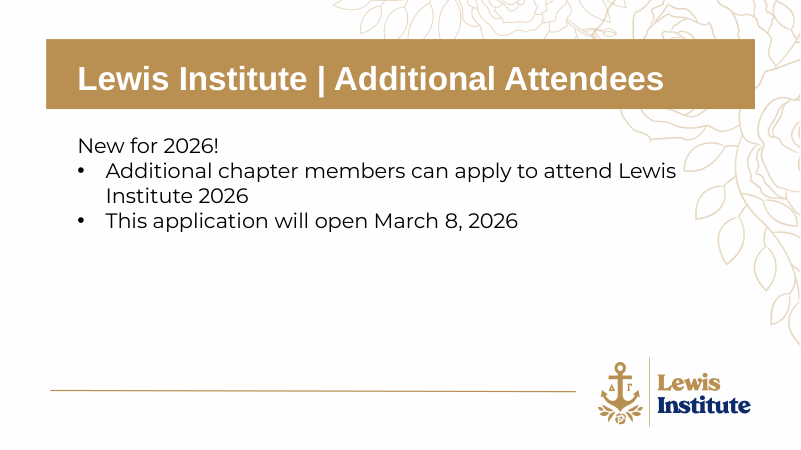

Lewis Institute | Additional Attendees
New for 2026!
Additional chapter members can apply to attend Lewis Institute 2026
This application will open March 8, 2026